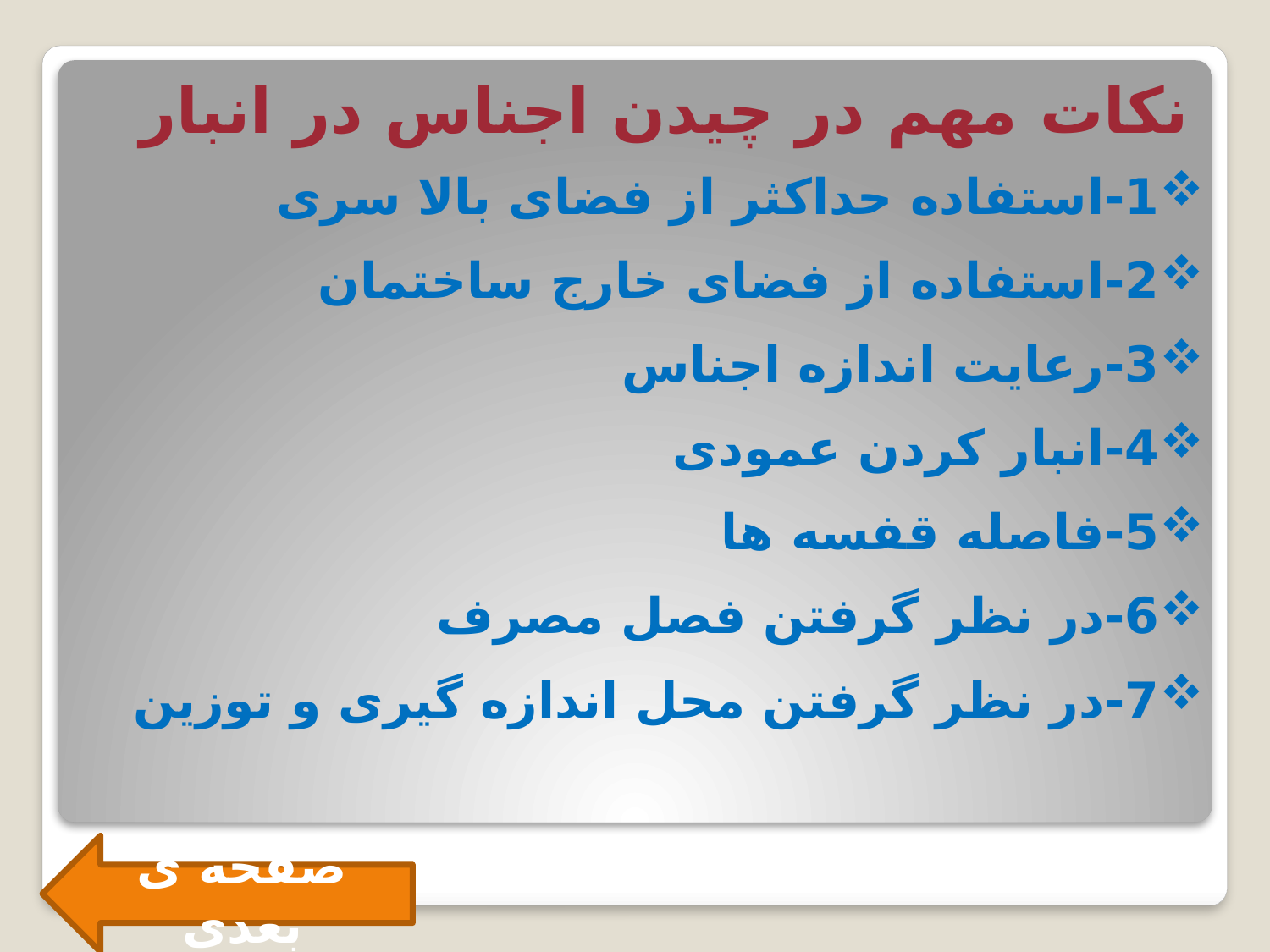

نكات مهم در چیدن اجناس در انبار
1-استفاده حداكثر از فضای بالا سری
2-استفاده از فضای خارج ساختمان
3-رعایت اندازه اجناس
4-انبار كردن عمودی
5-فاصله قفسه ها
6-در نظر گرفتن فصل مصرف
7-در نظر گرفتن محل اندازه گیری و توزین
صفحه ی بعدی